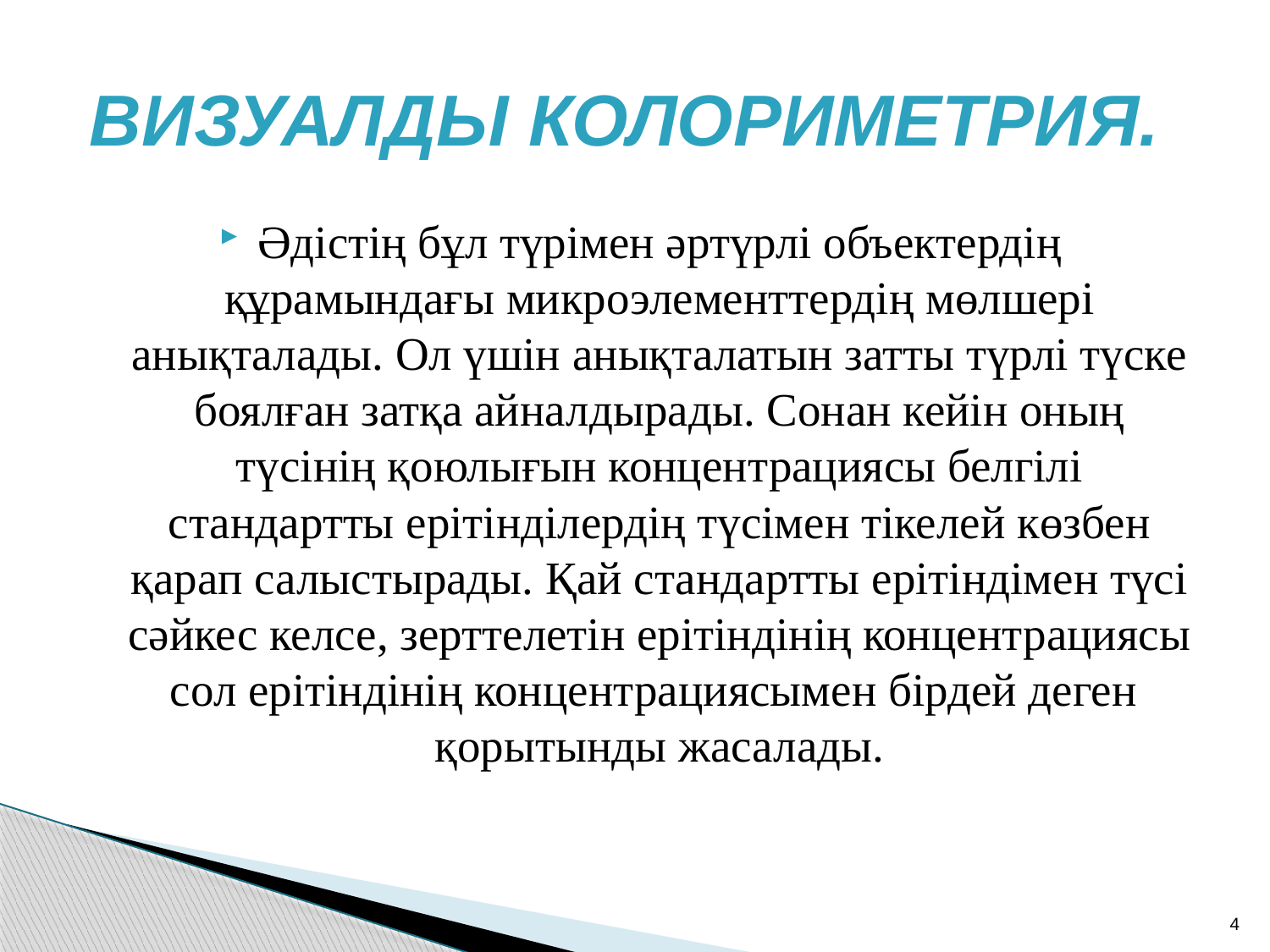

# Визуалды колориметрия.
Әдістің бұл түрімен әртүрлі объектердің құрамындағы микроэлементтердің мөлшері анықталады. Ол үшін анықталатын затты түрлі түске боялған затқа айналдырады. Сонан кейін оның түсінің қоюлығын концентрациясы белгілі стандартты ерітінділердің түсімен тікелей көзбен қарап салыстырады. Қай стандартты ерітіндімен түсі сәйкес келсе, зерттелетін ерітіндінің концентрациясы сол ерітіндінің концентрациясымен бірдей деген  қорытынды жасалады.

4